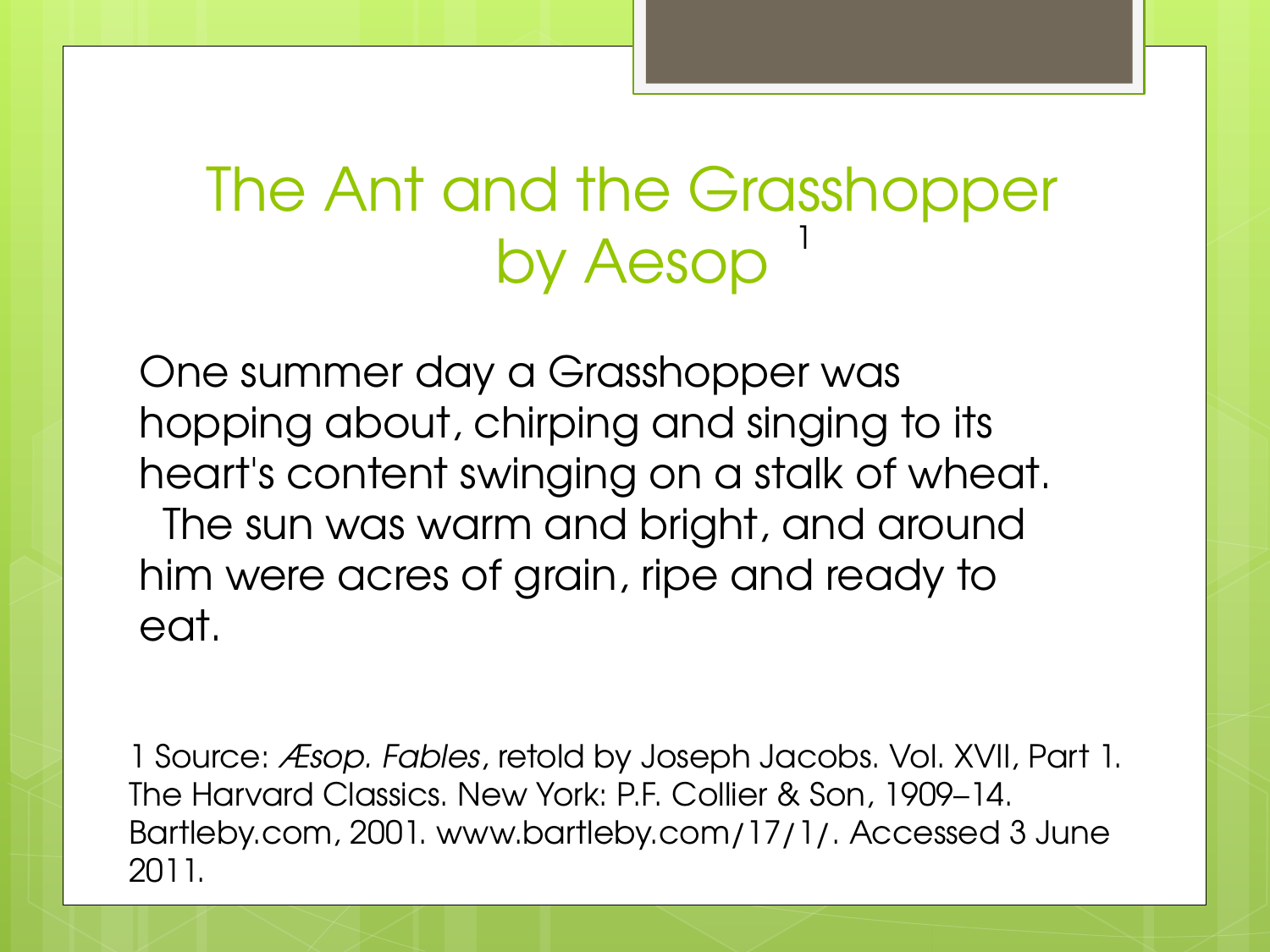

# The Ant and the Grasshopper by Aesop
1
One summer day a Grasshopper was hopping about, chirping and singing to its heart's content swinging on a stalk of wheat.   The sun was warm and bright, and around him were acres of grain, ripe and ready to eat.

1 Source: Æsop. Fables, retold by Joseph Jacobs. Vol. XVII, Part 1. The Harvard Classics. New York: P.F. Collier & Son, 1909–14. Bartleby.com, 2001. www.bartleby.com/17/1/. Accessed 3 June 2011.